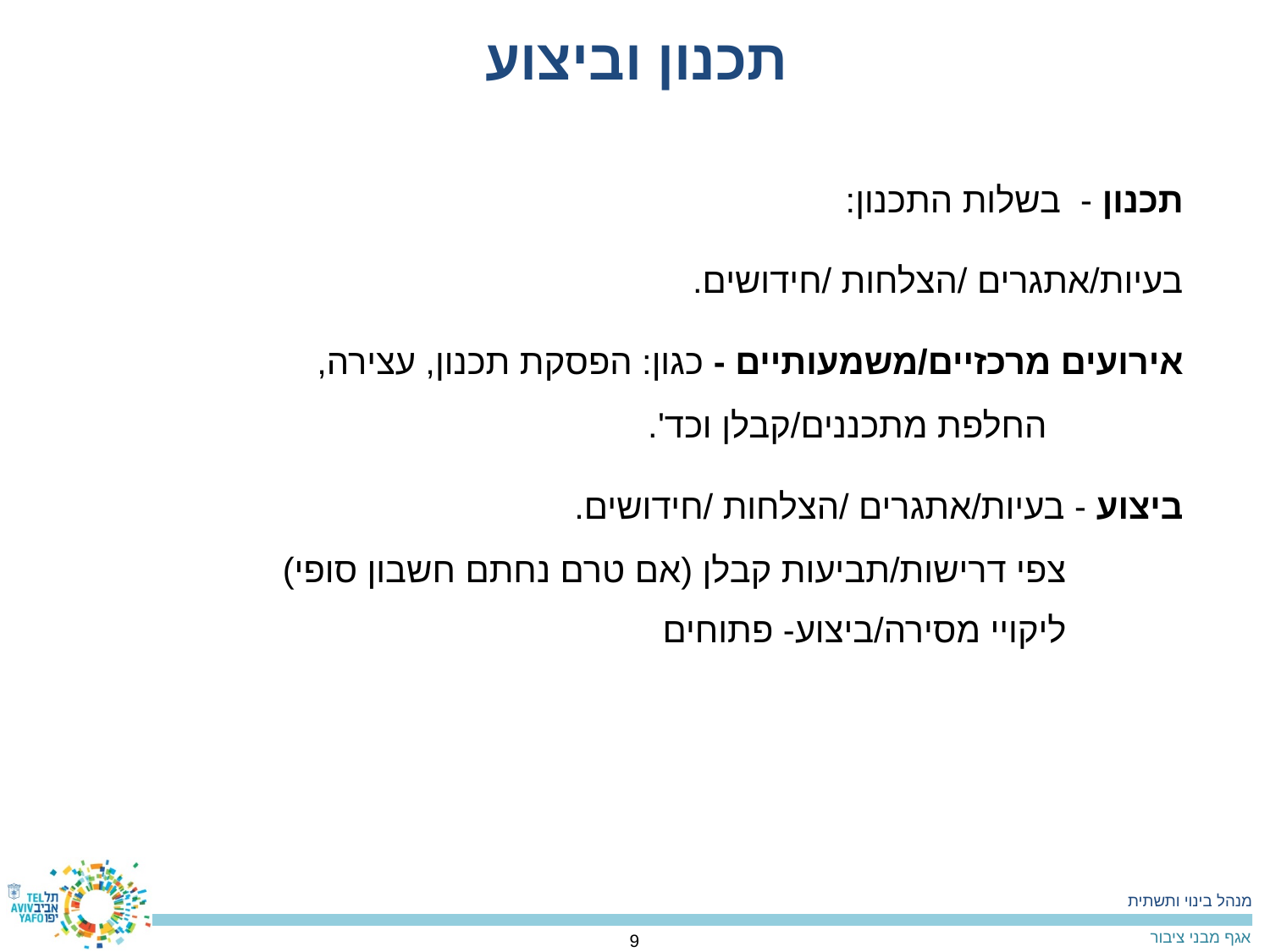

תכנון וביצוע
תכנון -  בשלות התכנון:
	בעיות/אתגרים /הצלחות /חידושים.
אירועים מרכזיים/משמעותיים - כגון: הפסקת תכנון, עצירה,
              החלפת מתכננים/קבלן וכד'.
ביצוע - בעיות/אתגרים /הצלחות /חידושים.
            צפי דרישות/תביעות קבלן (אם טרם נחתם חשבון סופי)
            ליקויי מסירה/ביצוע- פתוחים